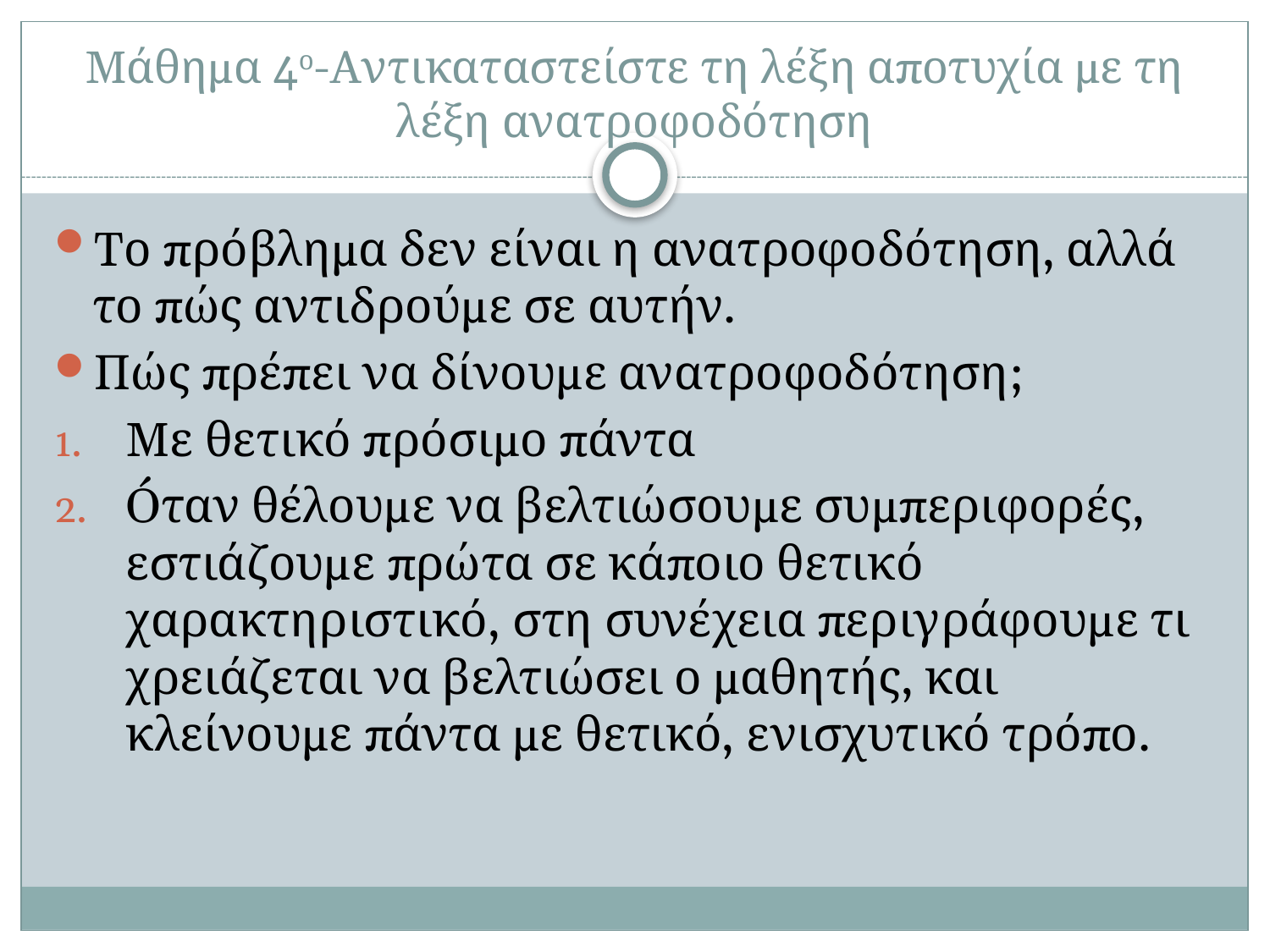

# Μάθημα 4ο-Αντικαταστείστε τη λέξη αποτυχία με τη λέξη ανατροφοδότηση
Το πρόβλημα δεν είναι η ανατροφοδότηση, αλλά το πώς αντιδρούμε σε αυτήν.
Πώς πρέπει να δίνουμε ανατροφοδότηση;
Με θετικό πρόσιμο πάντα
Όταν θέλουμε να βελτιώσουμε συμπεριφορές, εστιάζουμε πρώτα σε κάποιο θετικό χαρακτηριστικό, στη συνέχεια περιγράφουμε τι χρειάζεται να βελτιώσει ο μαθητής, και κλείνουμε πάντα με θετικό, ενισχυτικό τρόπο.